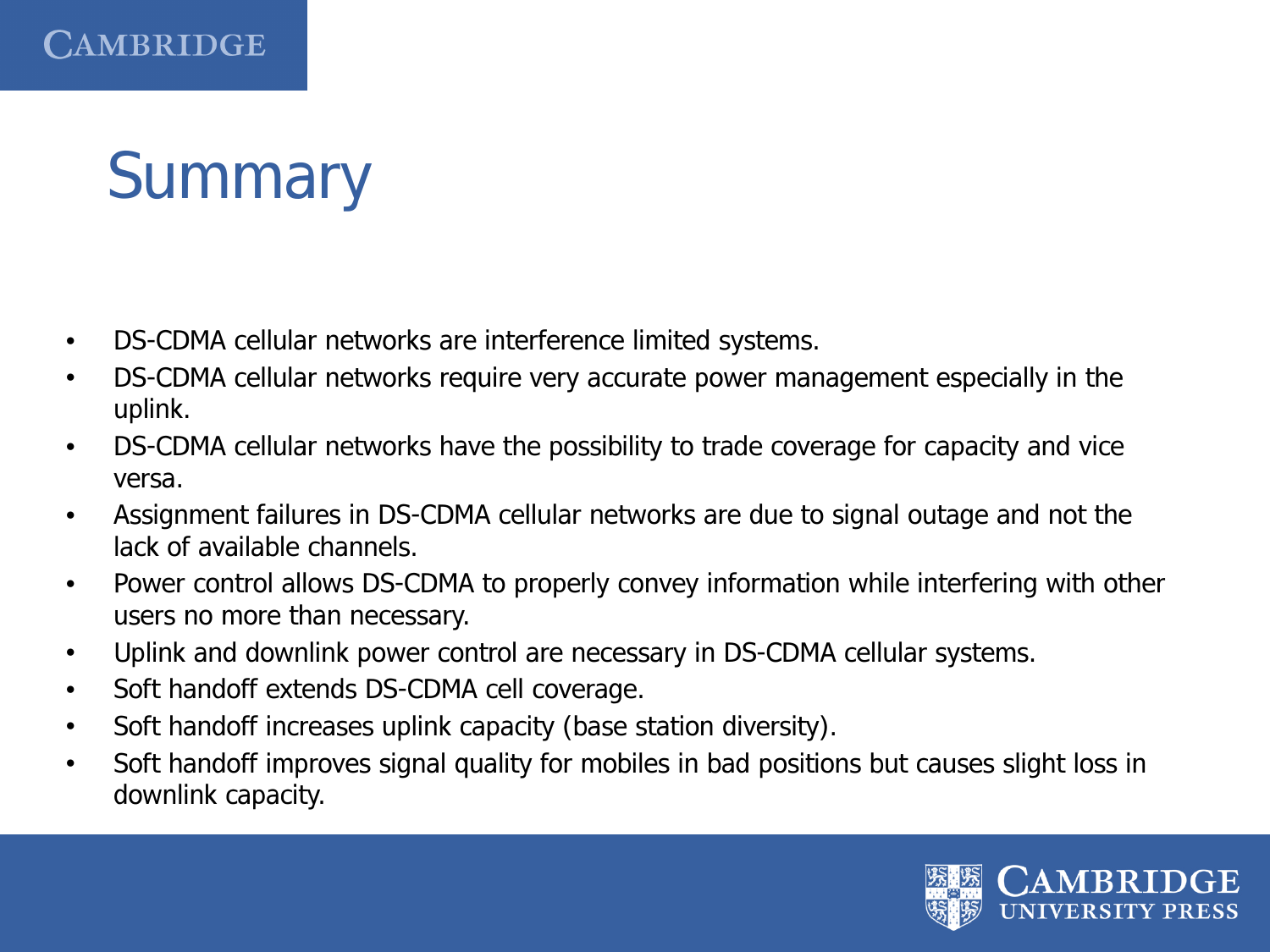

# Summary
DS-CDMA cellular networks are interference limited systems.
DS-CDMA cellular networks require very accurate power management especially in the uplink.
DS-CDMA cellular networks have the possibility to trade coverage for capacity and vice versa.
Assignment failures in DS-CDMA cellular networks are due to signal outage and not the lack of available channels.
Power control allows DS-CDMA to properly convey information while interfering with other users no more than necessary.
Uplink and downlink power control are necessary in DS-CDMA cellular systems.
Soft handoff extends DS-CDMA cell coverage.
Soft handoff increases uplink capacity (base station diversity).
Soft handoff improves signal quality for mobiles in bad positions but causes slight loss in downlink capacity.